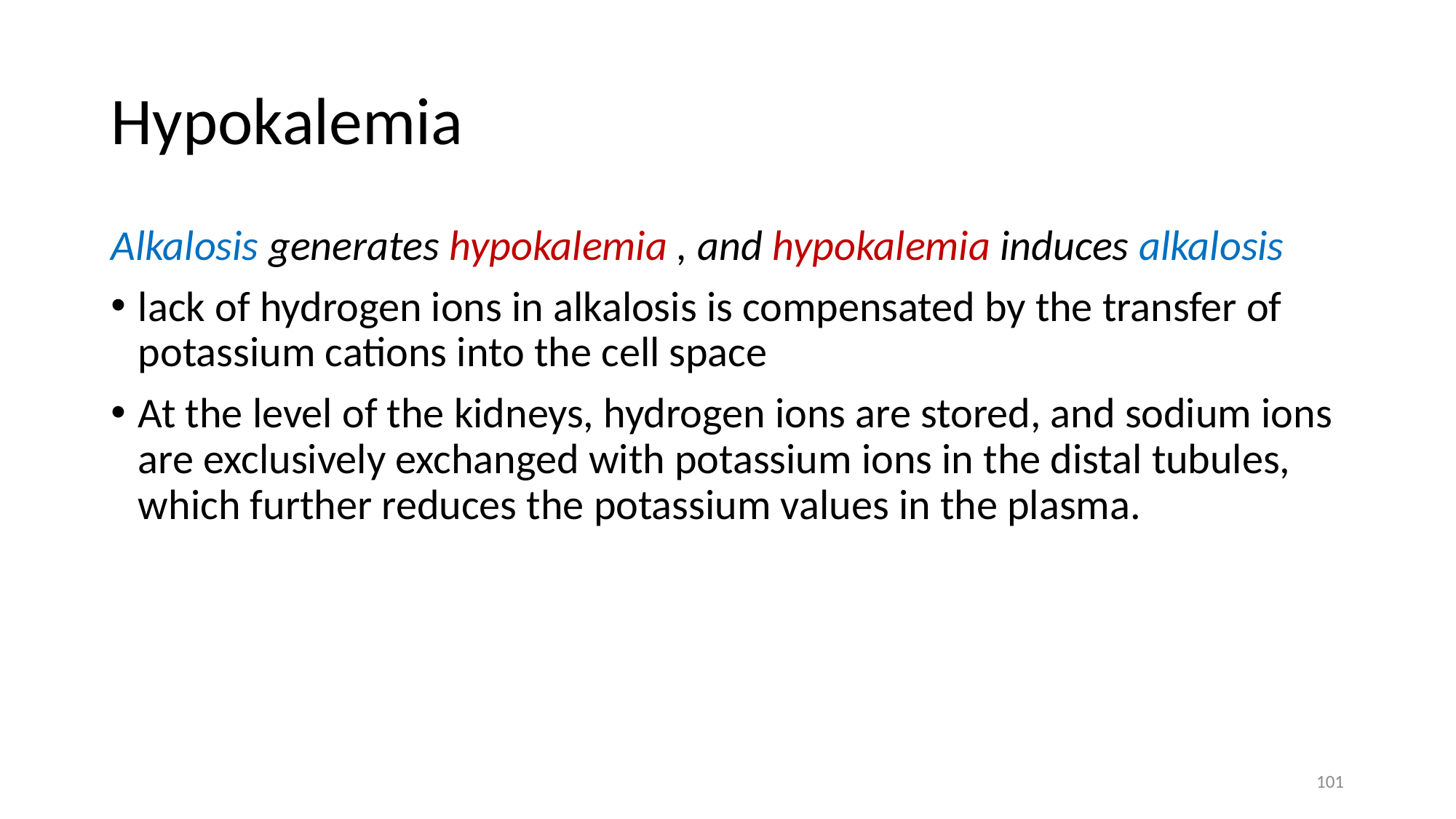

# Hypokalemia
Alkalosis generates hypokalemia , and hypokalemia induces alkalosis
lack of hydrogen ions in alkalosis is compensated by the transfer of potassium cations into the cell space
At the level of the kidneys, hydrogen ions are stored, and sodium ions are exclusively exchanged with potassium ions in the distal tubules, which further reduces the potassium values in the plasma.
101